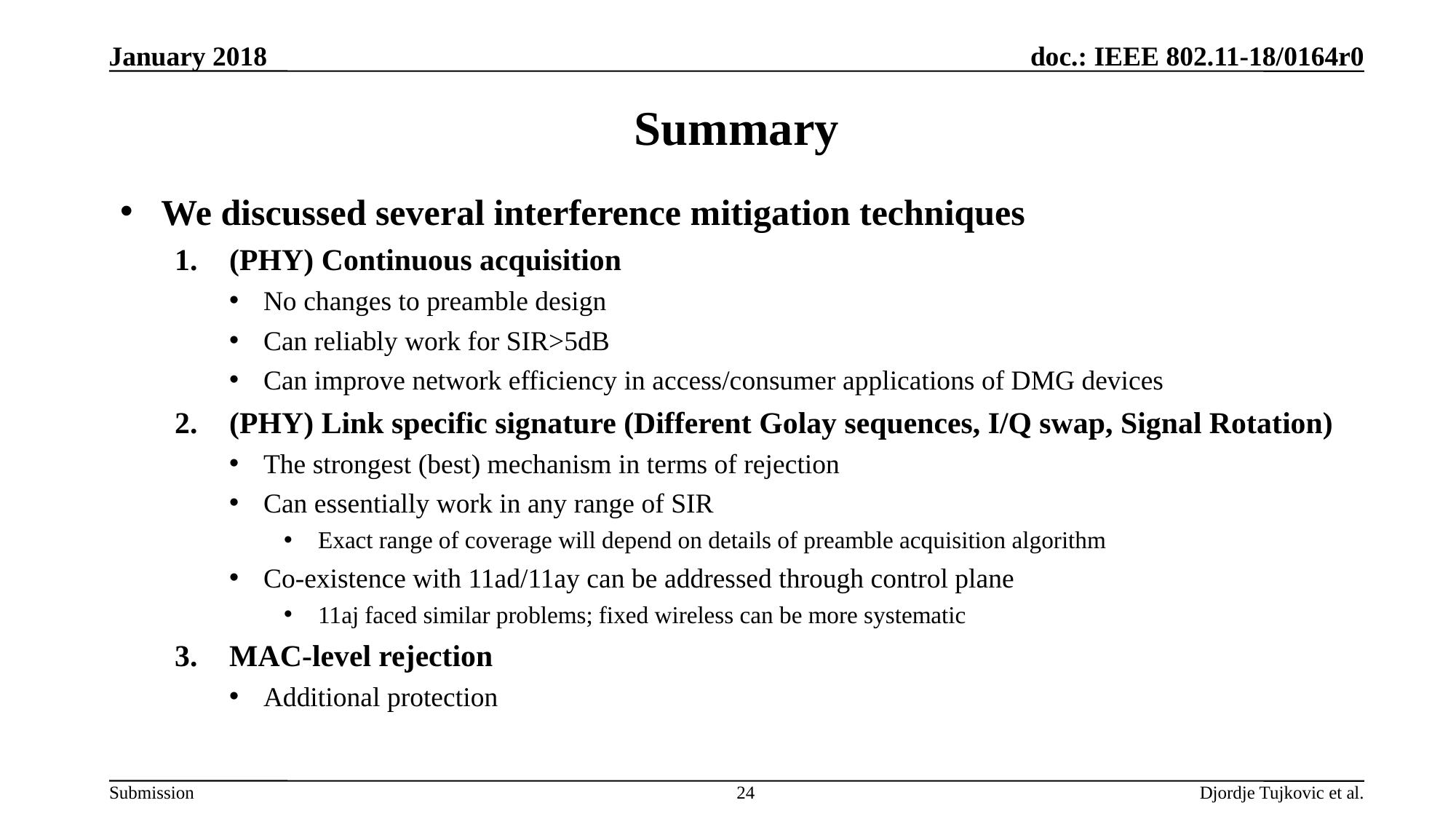

January 2018
# Summary
We discussed several interference mitigation techniques
(PHY) Continuous acquisition
No changes to preamble design
Can reliably work for SIR>5dB
Can improve network efficiency in access/consumer applications of DMG devices
(PHY) Link specific signature (Different Golay sequences, I/Q swap, Signal Rotation)
The strongest (best) mechanism in terms of rejection
Can essentially work in any range of SIR
Exact range of coverage will depend on details of preamble acquisition algorithm
Co-existence with 11ad/11ay can be addressed through control plane
11aj faced similar problems; fixed wireless can be more systematic
MAC-level rejection
Additional protection

24
Djordje Tujkovic et al.